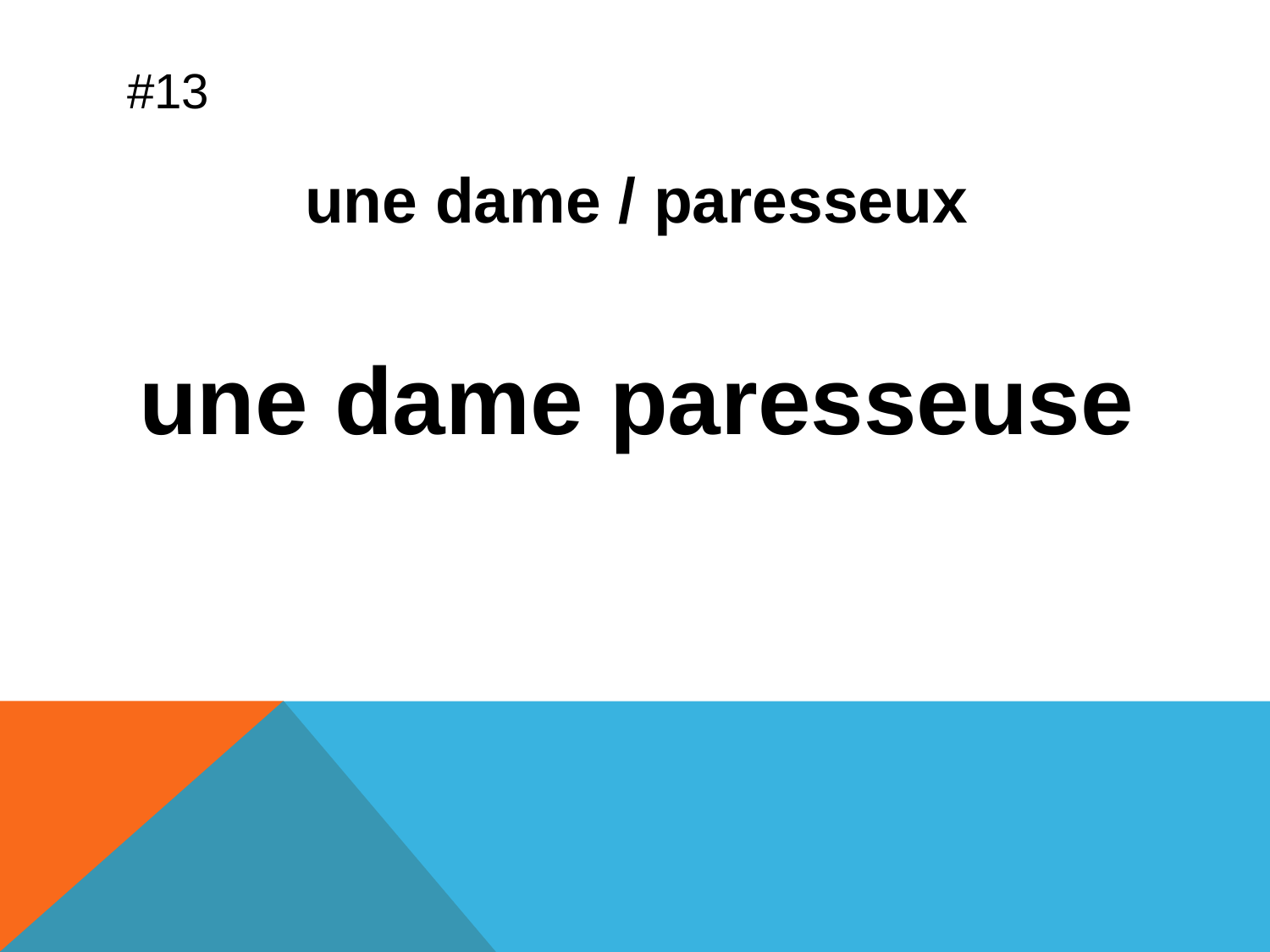

# #13
une dame / paresseux

une dame paresseuse